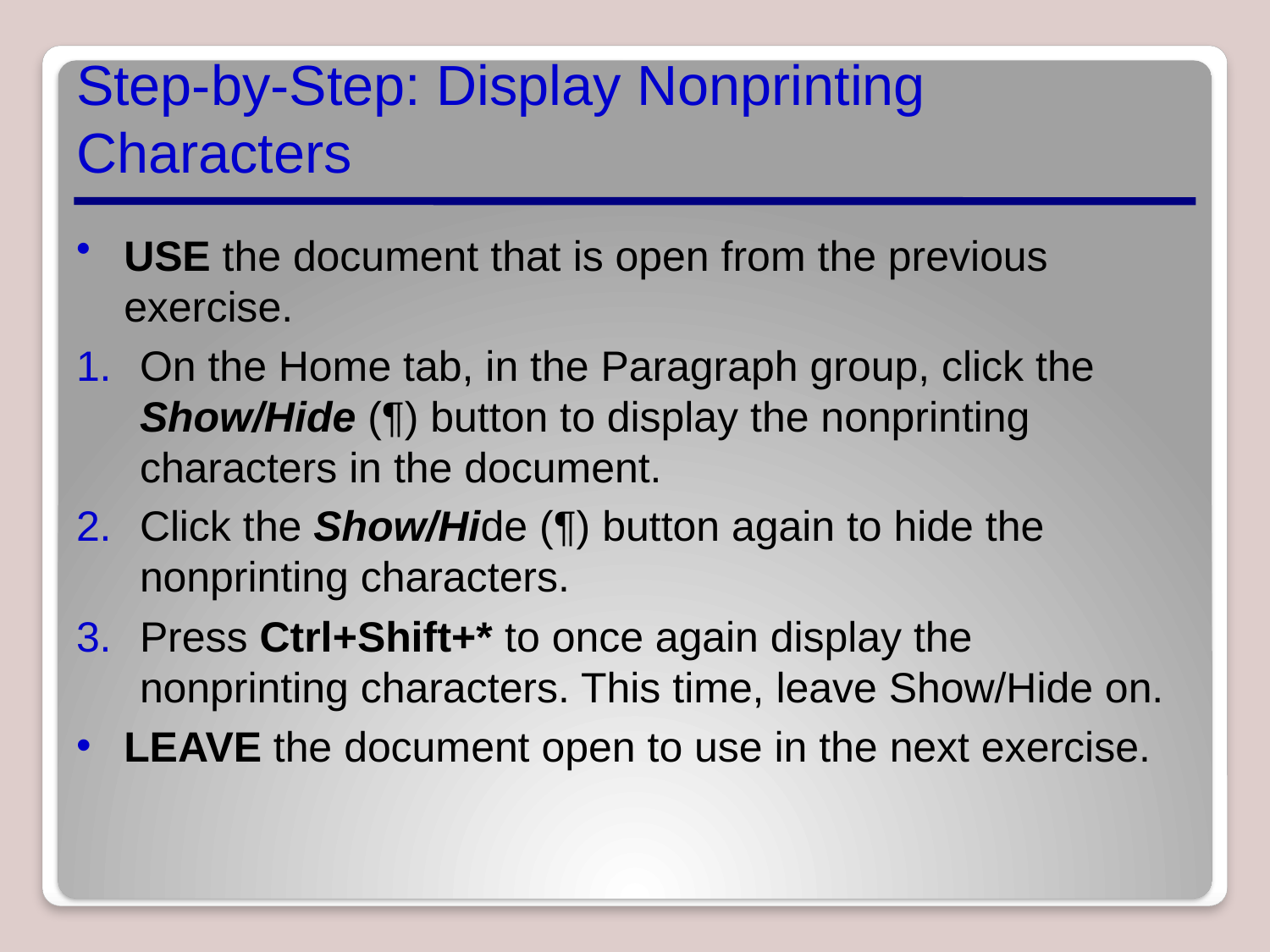

# Step-by-Step: Display Nonprinting Characters
USE the document that is open from the previous exercise.
On the Home tab, in the Paragraph group, click the Show/Hide (¶) button to display the nonprinting characters in the document.
Click the Show/Hide (¶) button again to hide the nonprinting characters.
Press Ctrl+Shift+* to once again display the nonprinting characters. This time, leave Show/Hide on.
LEAVE the document open to use in the next exercise.